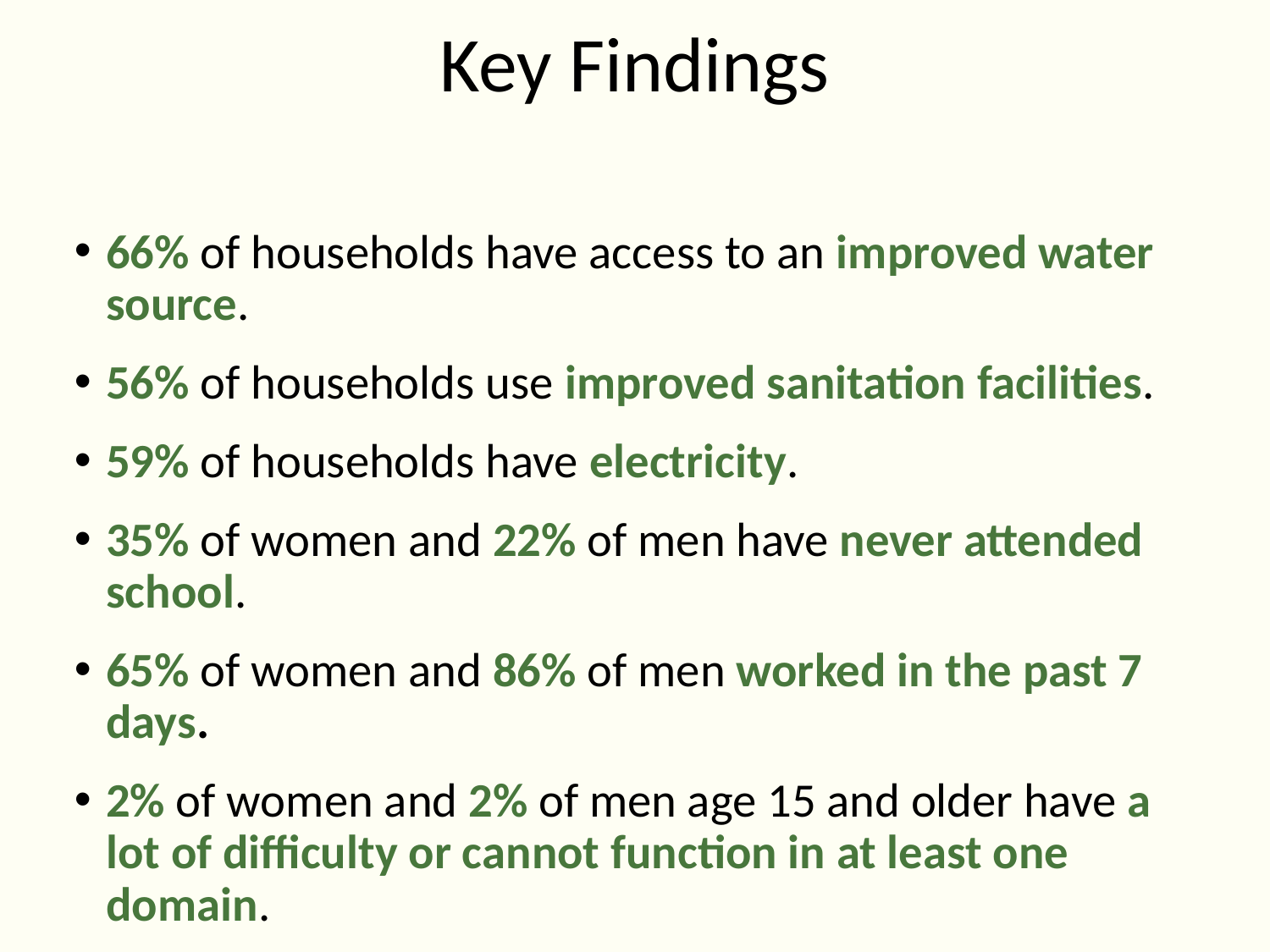

# Key Findings
66% of households have access to an improved water source.
56% of households use improved sanitation facilities.
59% of households have electricity.
35% of women and 22% of men have never attended school.
65% of women and 86% of men worked in the past 7 days.
2% of women and 2% of men age 15 and older have a lot of difficulty or cannot function in at least one domain.